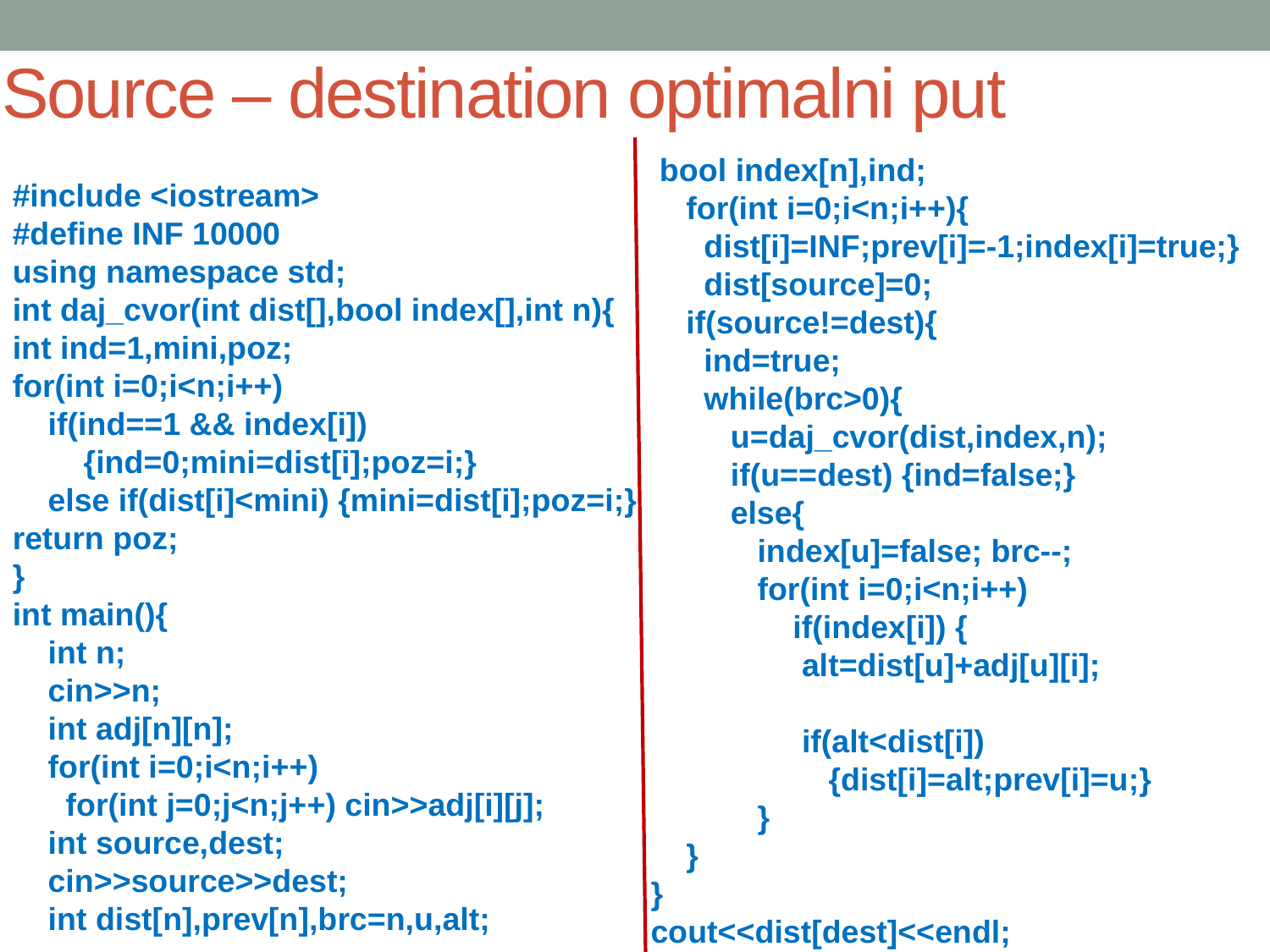

# Source – destination optimalni put
 bool index[n],ind;
    for(int i=0;i<n;i++){
      dist[i]=INF;prev[i]=-1;index[i]=true;}
      dist[source]=0;
    if(source!=dest){
      ind=true;
      while(brc>0){
         u=daj_cvor(dist,index,n);
         if(u==dest) {ind=false;}
         else{
            index[u]=false; brc--;
            for(int i=0;i<n;i++)
                if(index[i]) {
                 alt=dist[u]+adj[u][i];
                 if(alt<dist[i])
                    {dist[i]=alt;prev[i]=u;}
            }
    }
}
cout<<dist[dest]<<endl;
}
#include <iostream>
#define INF 10000
using namespace std;
int daj_cvor(int dist[],bool index[],int n){
int ind=1,mini,poz;
for(int i=0;i<n;i++)
    if(ind==1 && index[i])
        {ind=0;mini=dist[i];poz=i;}
    else if(dist[i]<mini) {mini=dist[i];poz=i;}
return poz;
}
int main(){
    int n;
    cin>>n;
    int adj[n][n];
    for(int i=0;i<n;i++)
      for(int j=0;j<n;j++) cin>>adj[i][j];
    int source,dest;
    cin>>source>>dest;
    int dist[n],prev[n],brc=n,u,alt;